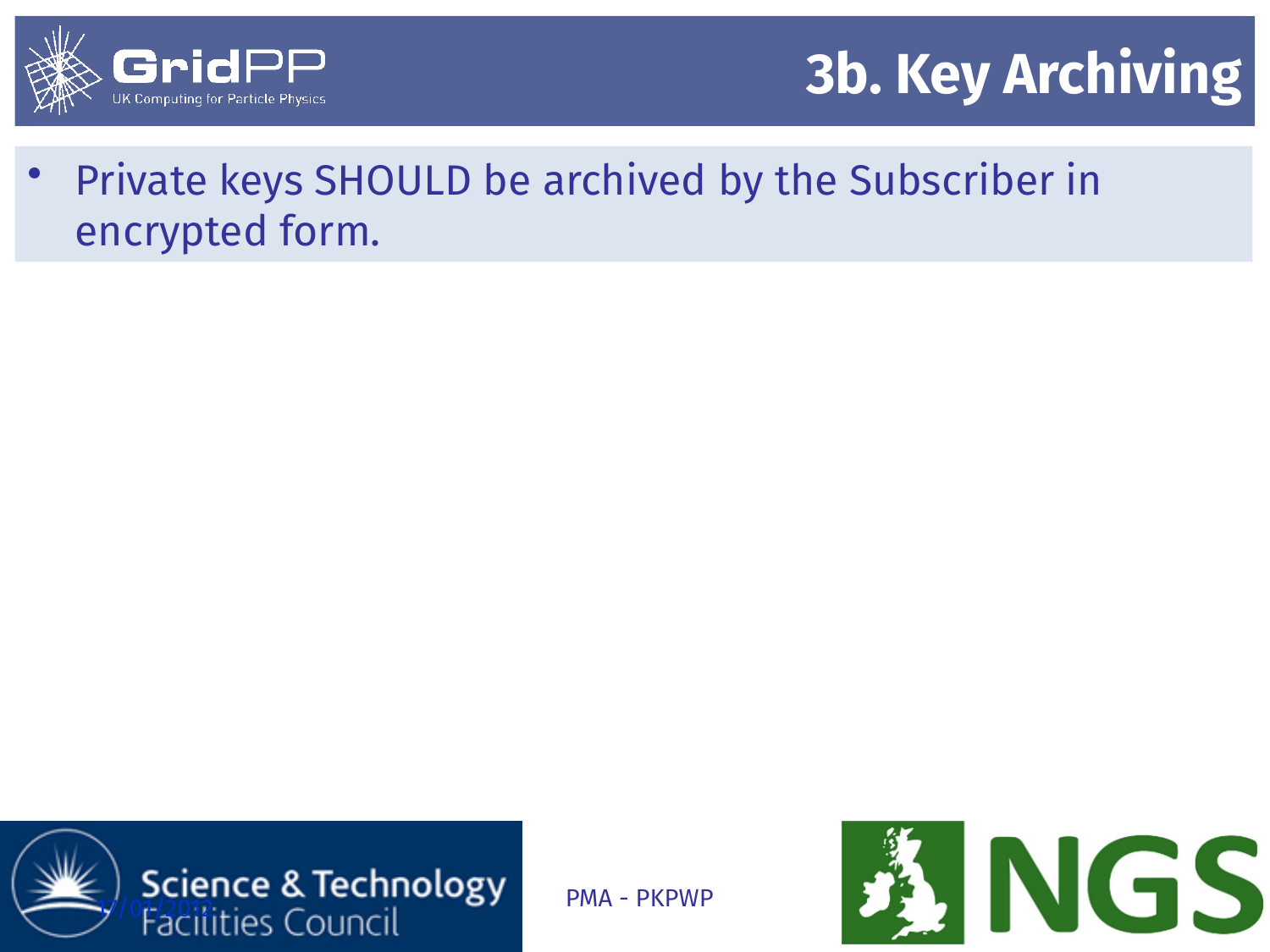

# 3b. Key Archiving
Private keys SHOULD be archived by the Subscriber in encrypted form.
PMA - PKPWP
17/01/2012
12